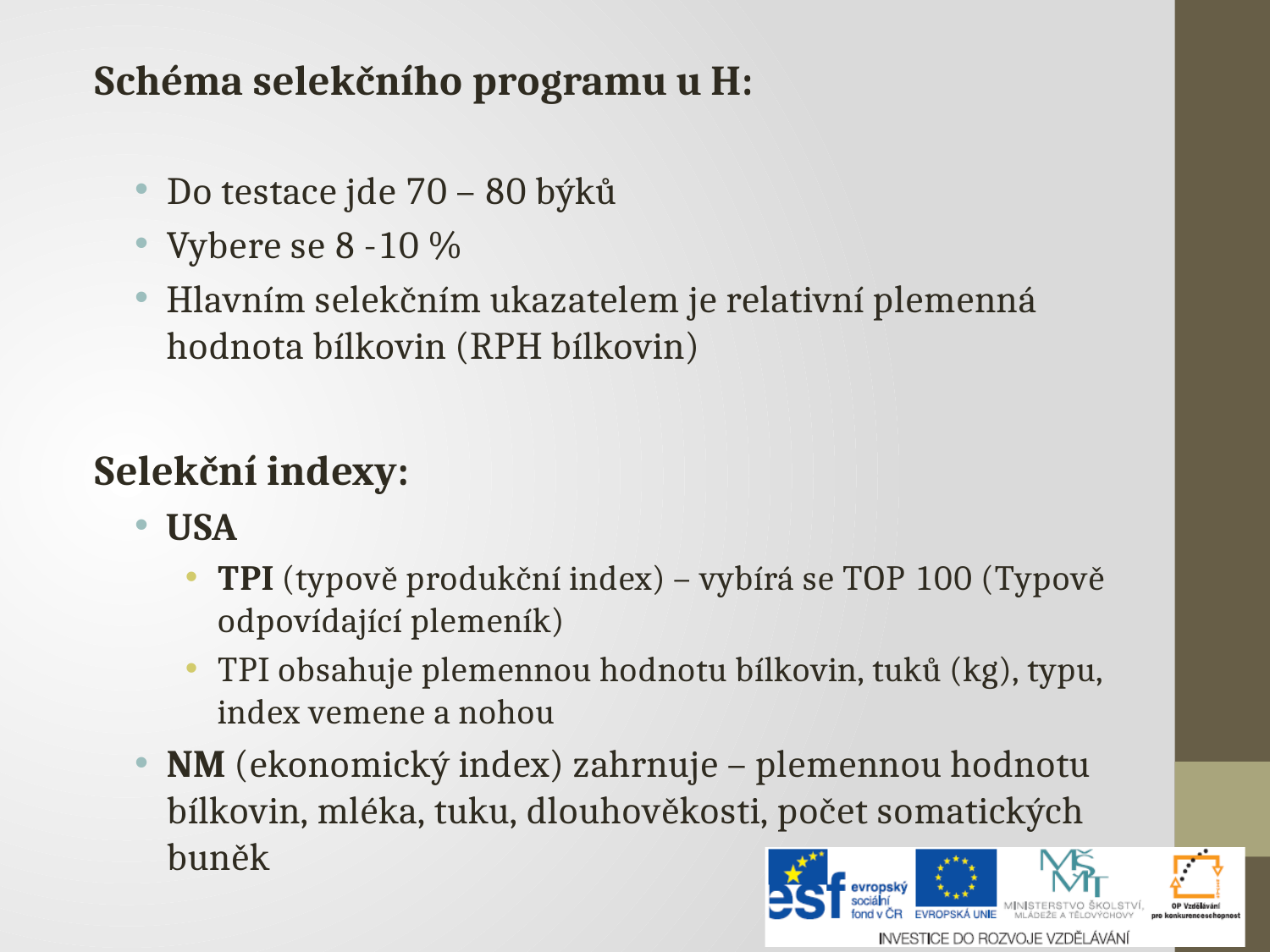

Schéma selekčního programu u H:

Do testace jde 70 – 80 býků
Vybere se 8 -10 %
Hlavním selekčním ukazatelem je relativní plemenná hodnota bílkovin (RPH bílkovin)

Selekční indexy:
USA
TPI (typově produkční index) – vybírá se TOP 100 (Typově odpovídající plemeník)
TPI obsahuje plemennou hodnotu bílkovin, tuků (kg), typu, index vemene a nohou
NM (ekonomický index) zahrnuje – plemennou hodnotu bílkovin, mléka, tuku, dlouhověkosti, počet somatických buněk